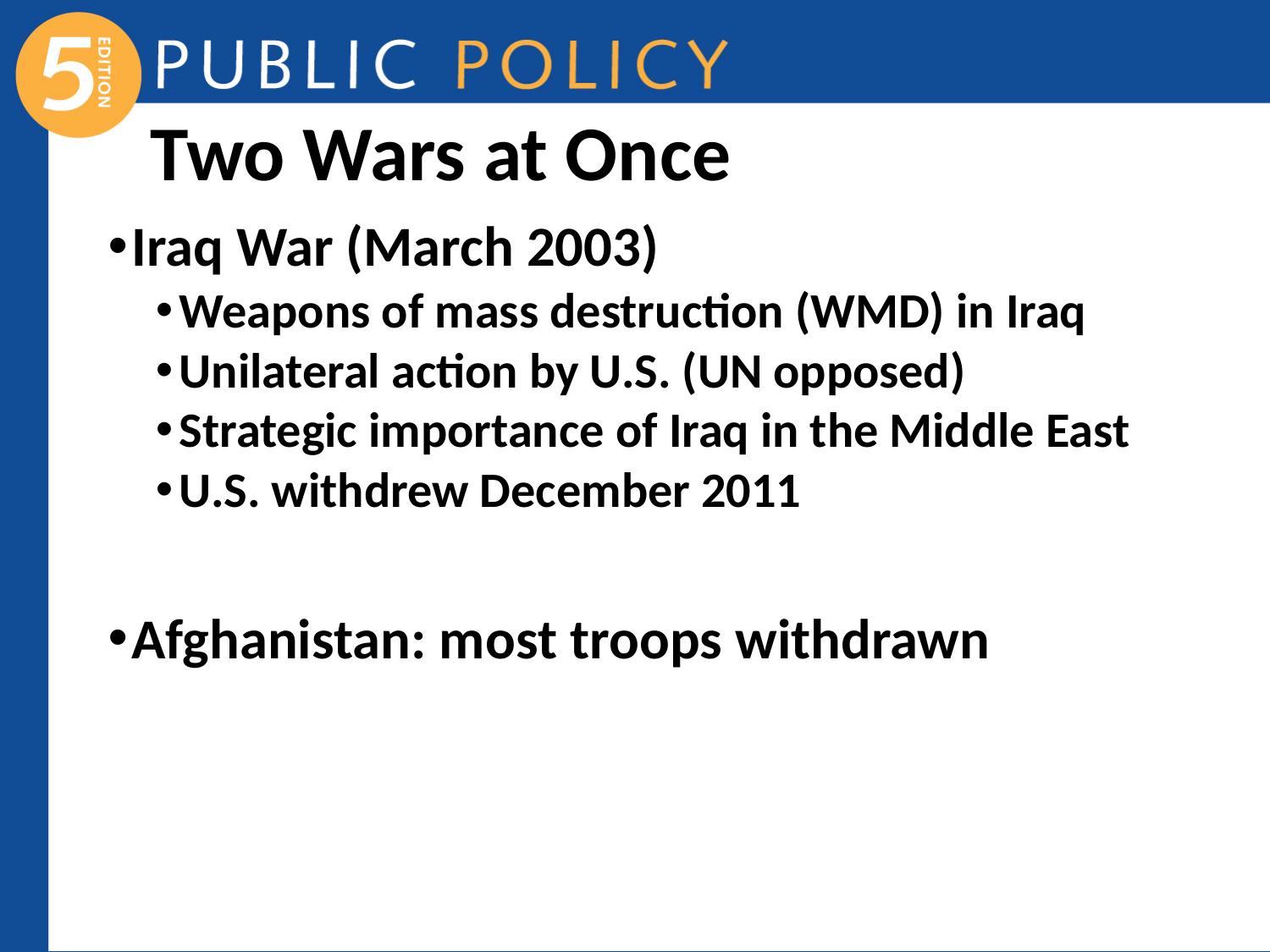

# Two Wars at Once
Iraq War (March 2003)
Weapons of mass destruction (WMD) in Iraq
Unilateral action by U.S. (UN opposed)
Strategic importance of Iraq in the Middle East
U.S. withdrew December 2011

Afghanistan: most troops withdrawn